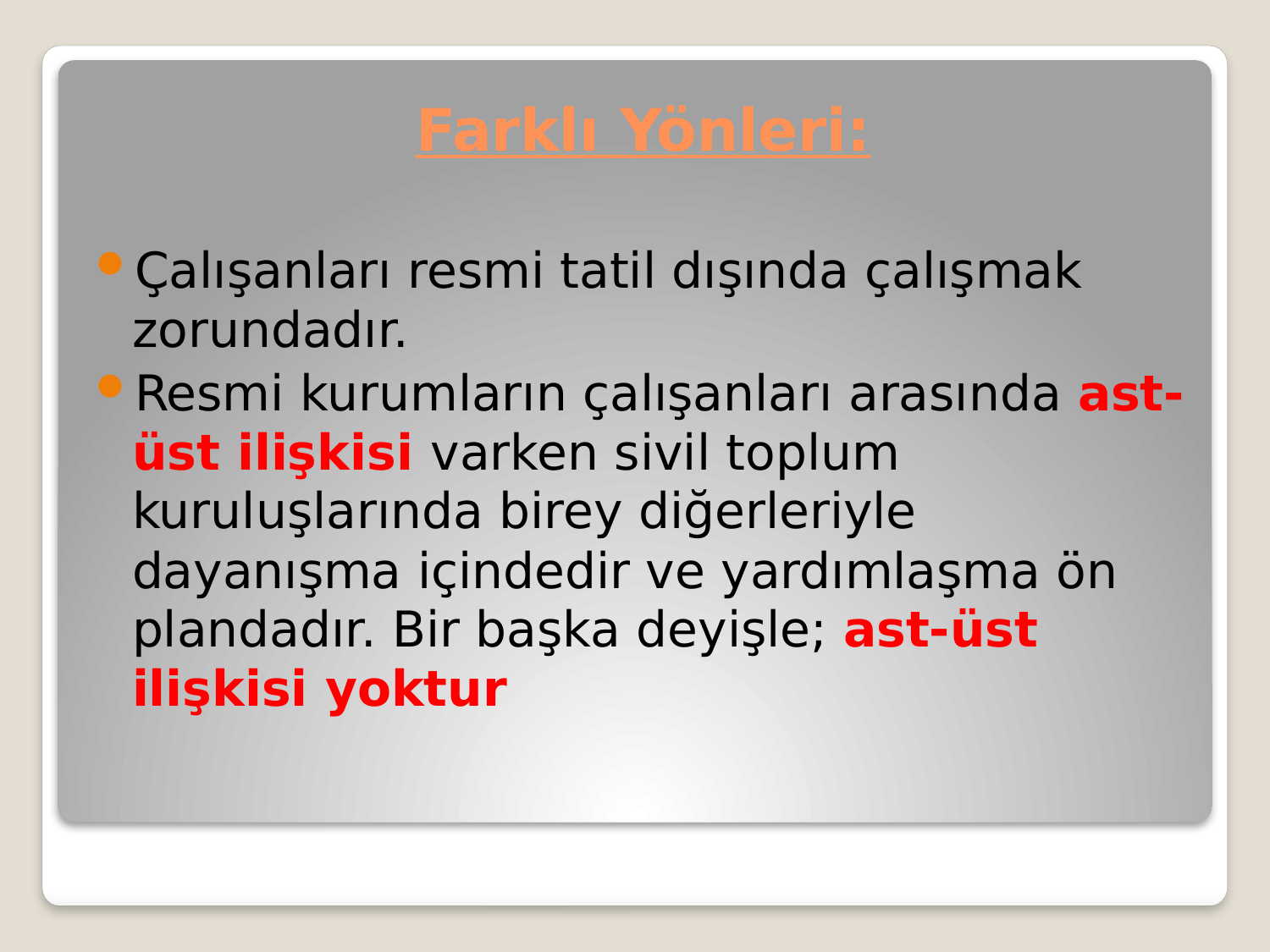

# Farklı Yönleri:
Çalışanları resmi tatil dışında çalışmak zorundadır.
Resmi kurumların çalışanları arasında ast- üst ilişkisi varken sivil toplum kuruluşlarında birey diğerleriyle dayanışma içindedir ve yardımlaşma ön plandadır. Bir başka deyişle; ast-üst ilişkisi yoktur